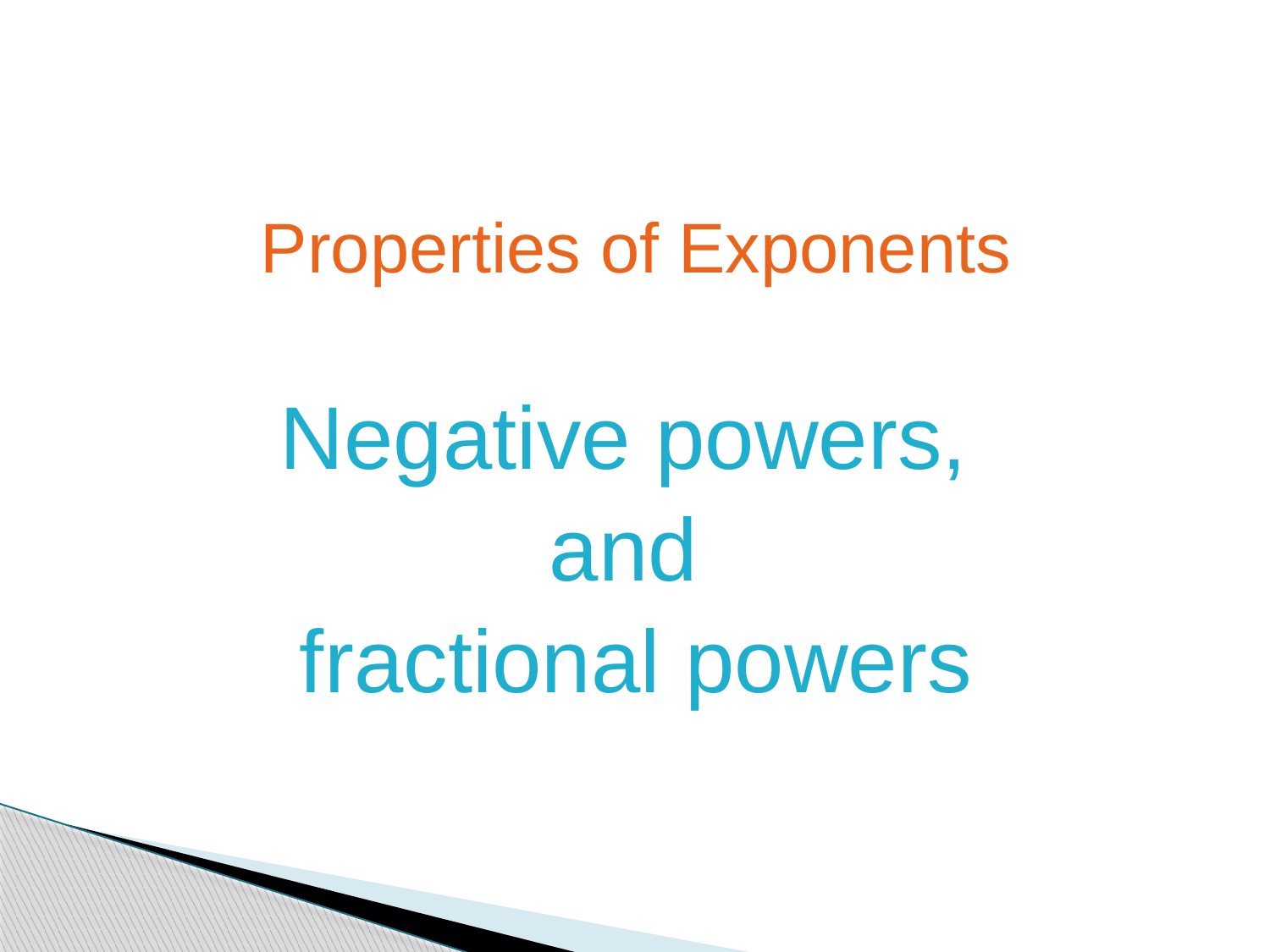

#
Properties of Exponents

Negative powers,
and
fractional powers